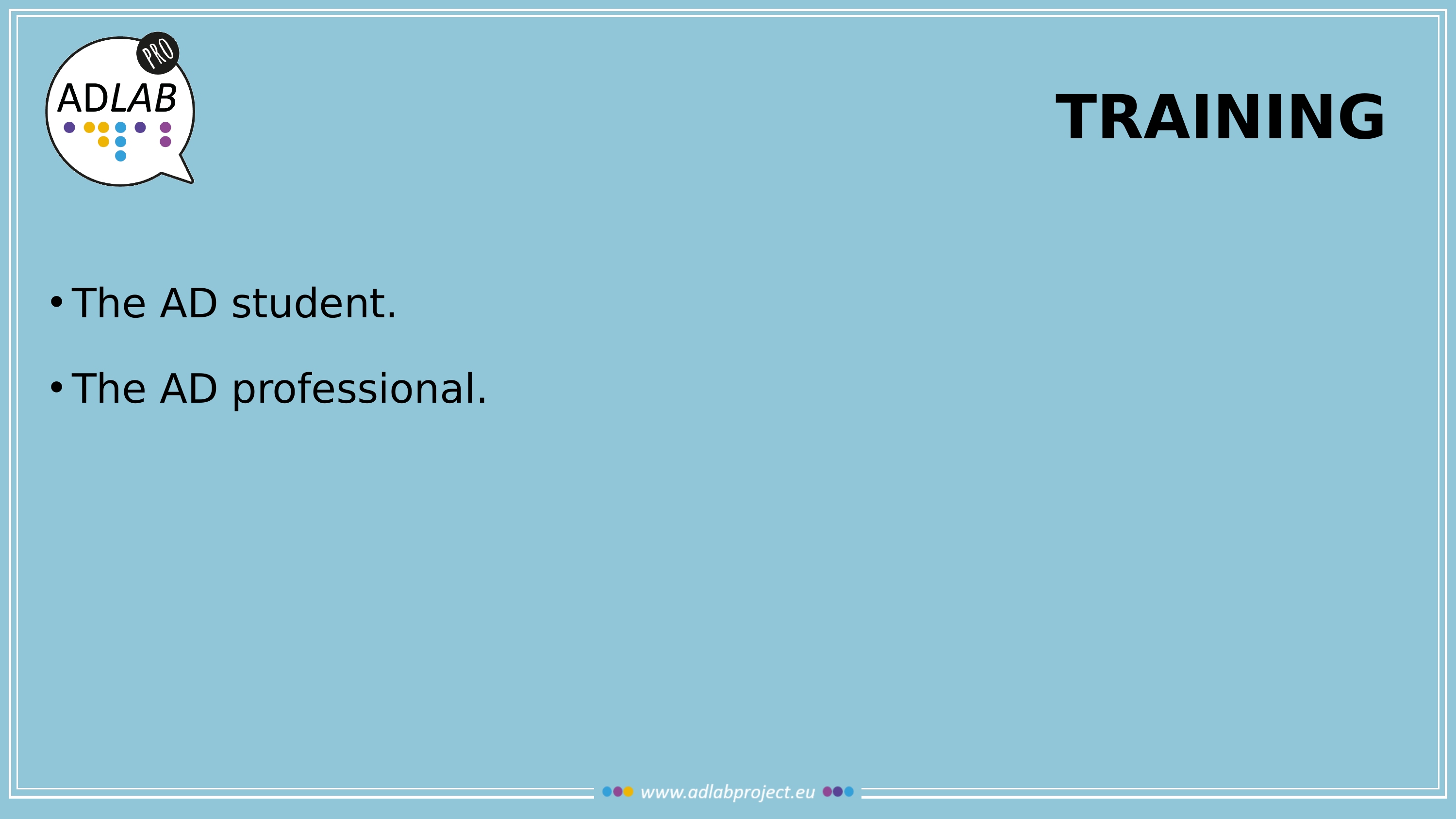

# training
The AD student.
The AD professional.